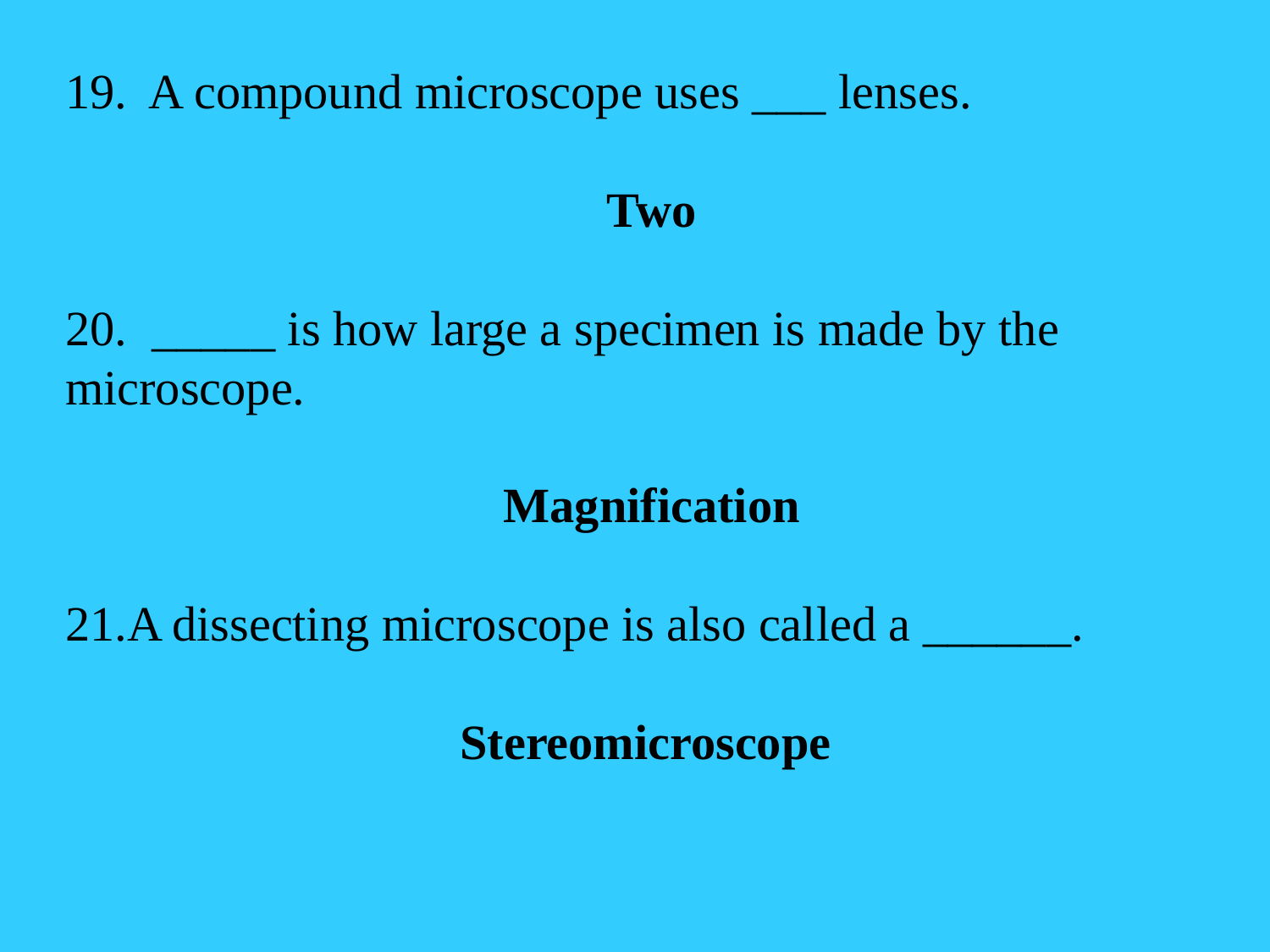

19.  A compound microscope uses ___ lenses.

 Two

20.  _____ is how large a specimen is made by the microscope.

 Magnification

A dissecting microscope is also called a ______.

Stereomicroscope